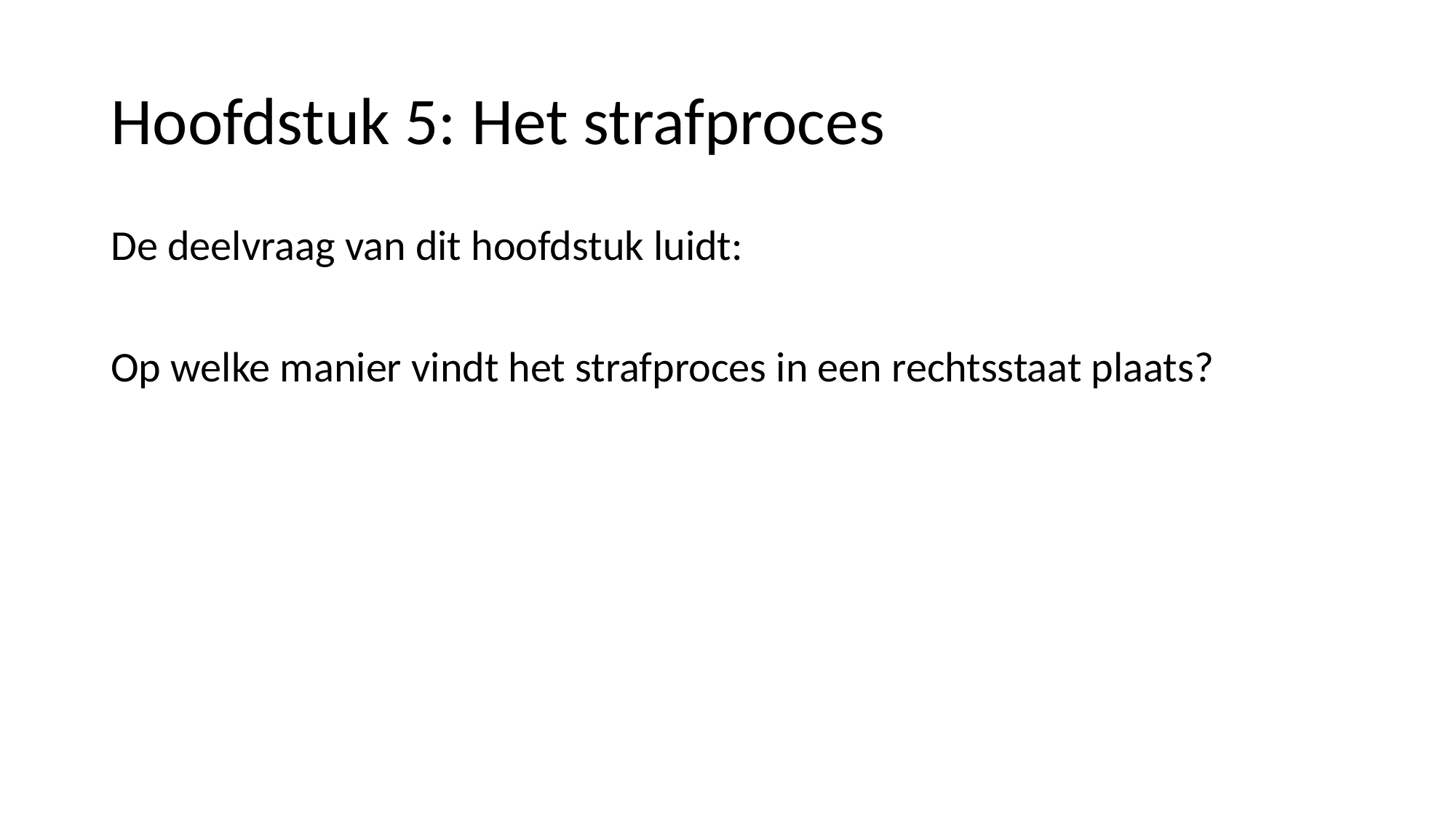

# Hoofdstuk 5: Het strafproces
De deelvraag van dit hoofdstuk luidt:

Op welke manier vindt het strafproces in een rechtsstaat plaats?